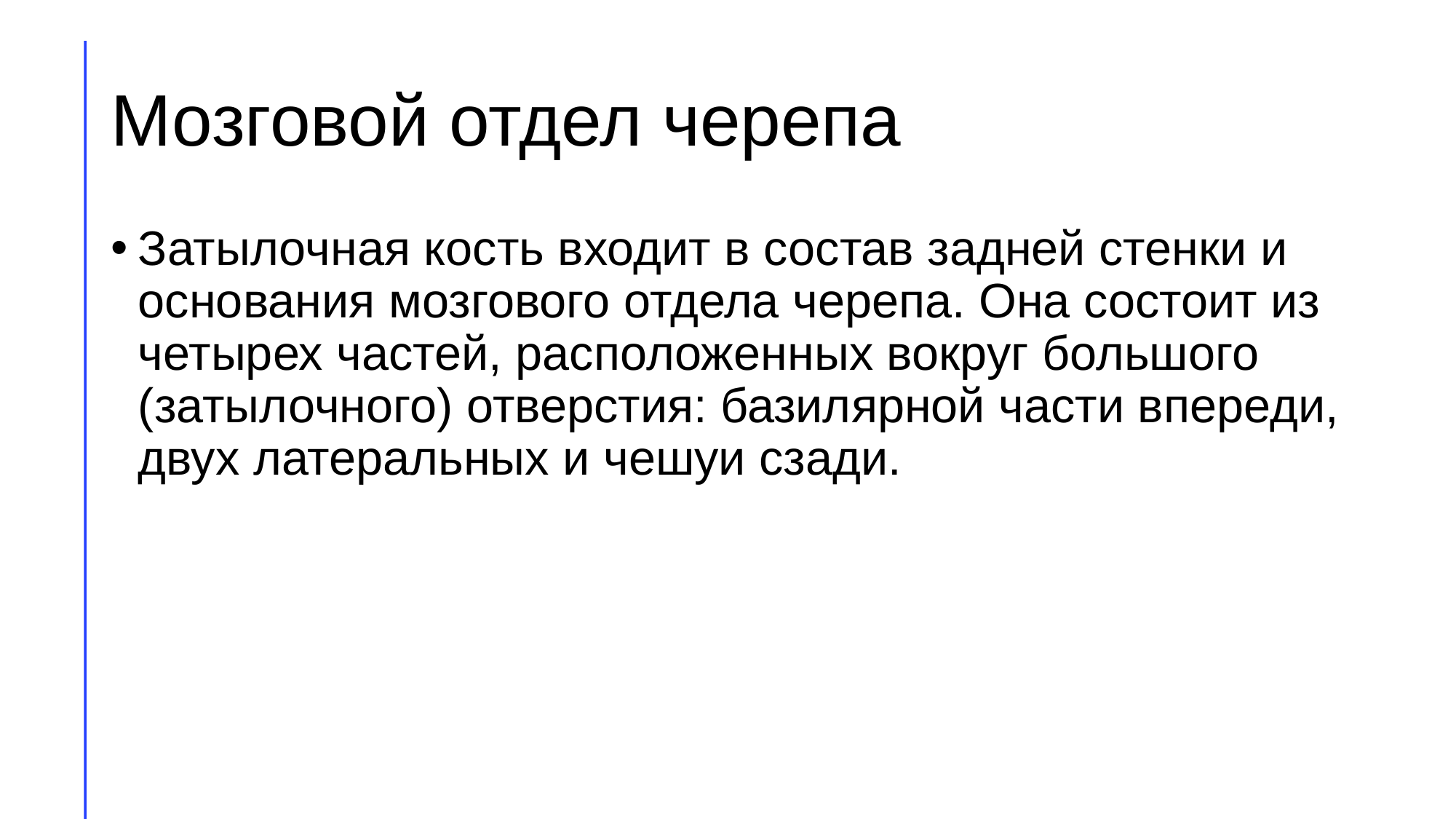

# Мозговой отдел черепа
Затылочная кость входит в состав задней стенки и основания мозгового отдела черепа. Она состоит из четырех частей, расположенных вокруг большого (затылочного) отверстия: базилярной части впереди, двух латеральных и чешуи сзади.